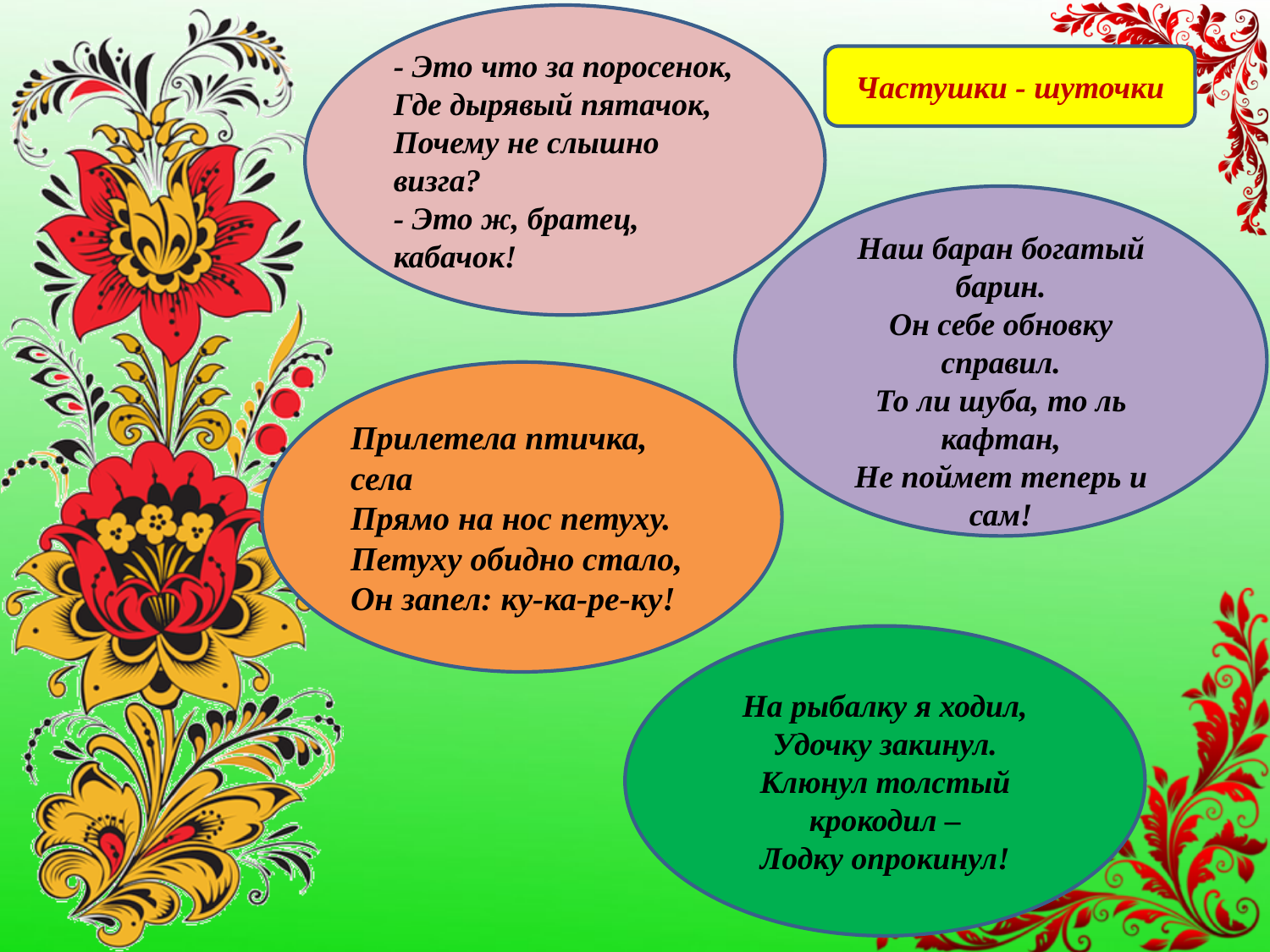

- Это что за поросенок,
Где дырявый пятачок,
Почему не слышно визга?
- Это ж, братец, кабачок!
Частушки - шуточки

Наш баран богатый барин.
Он себе обновку справил.
То ли шуба, то ль кафтан,
Не поймет теперь и сам!
Прилетела птичка, села
Прямо на нос петуху.
Петуху обидно стало,
Он запел: ку-ка-ре-ку!
На рыбалку я ходил,
Удочку закинул.
Клюнул толстый крокодил –
Лодку опрокинул!